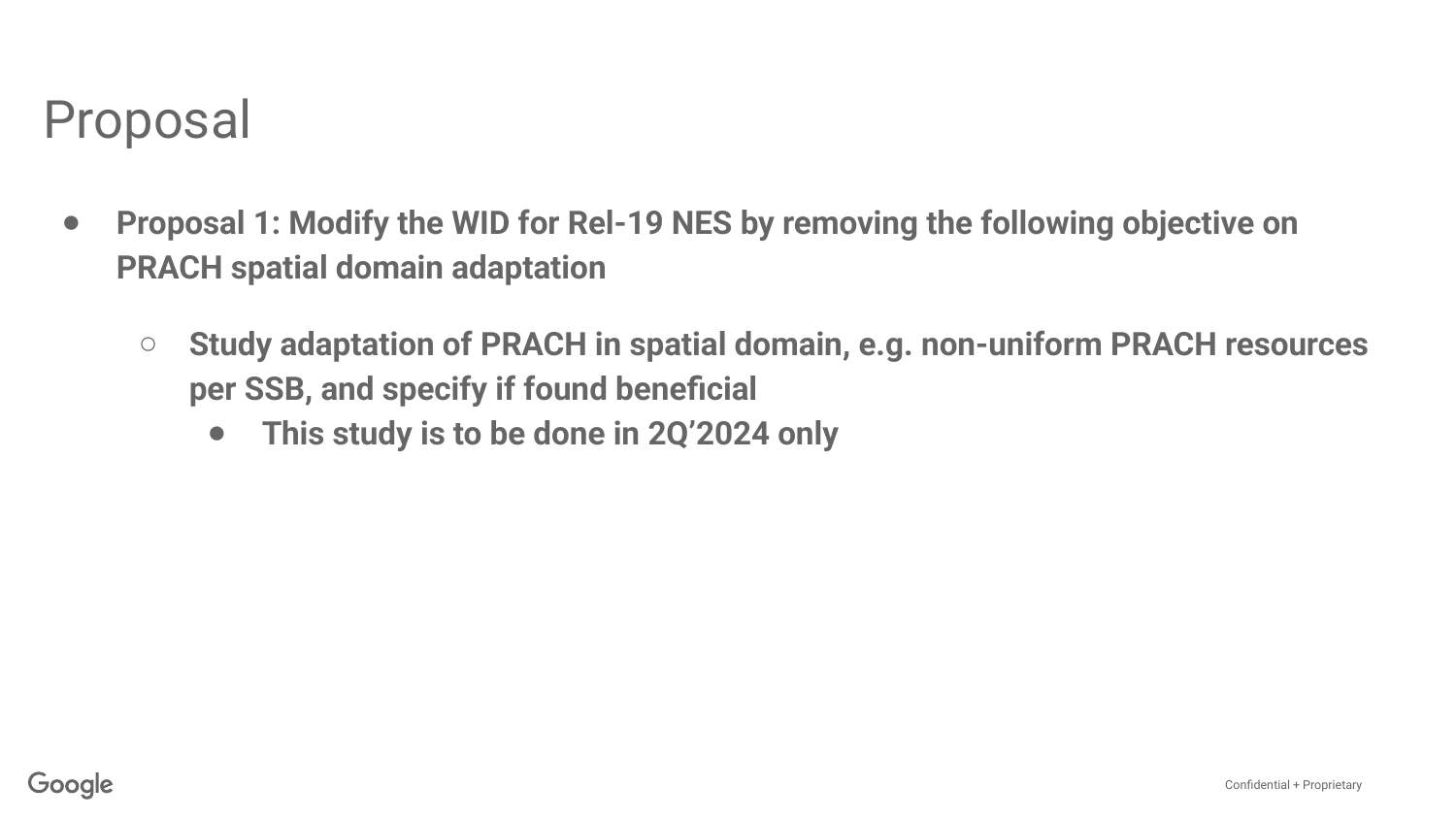

# Proposal
Proposal 1: Modify the WID for Rel-19 NES by removing the following objective on PRACH spatial domain adaptation
Study adaptation of PRACH in spatial domain, e.g. non-uniform PRACH resources per SSB, and specify if found beneficial
This study is to be done in 2Q’2024 only